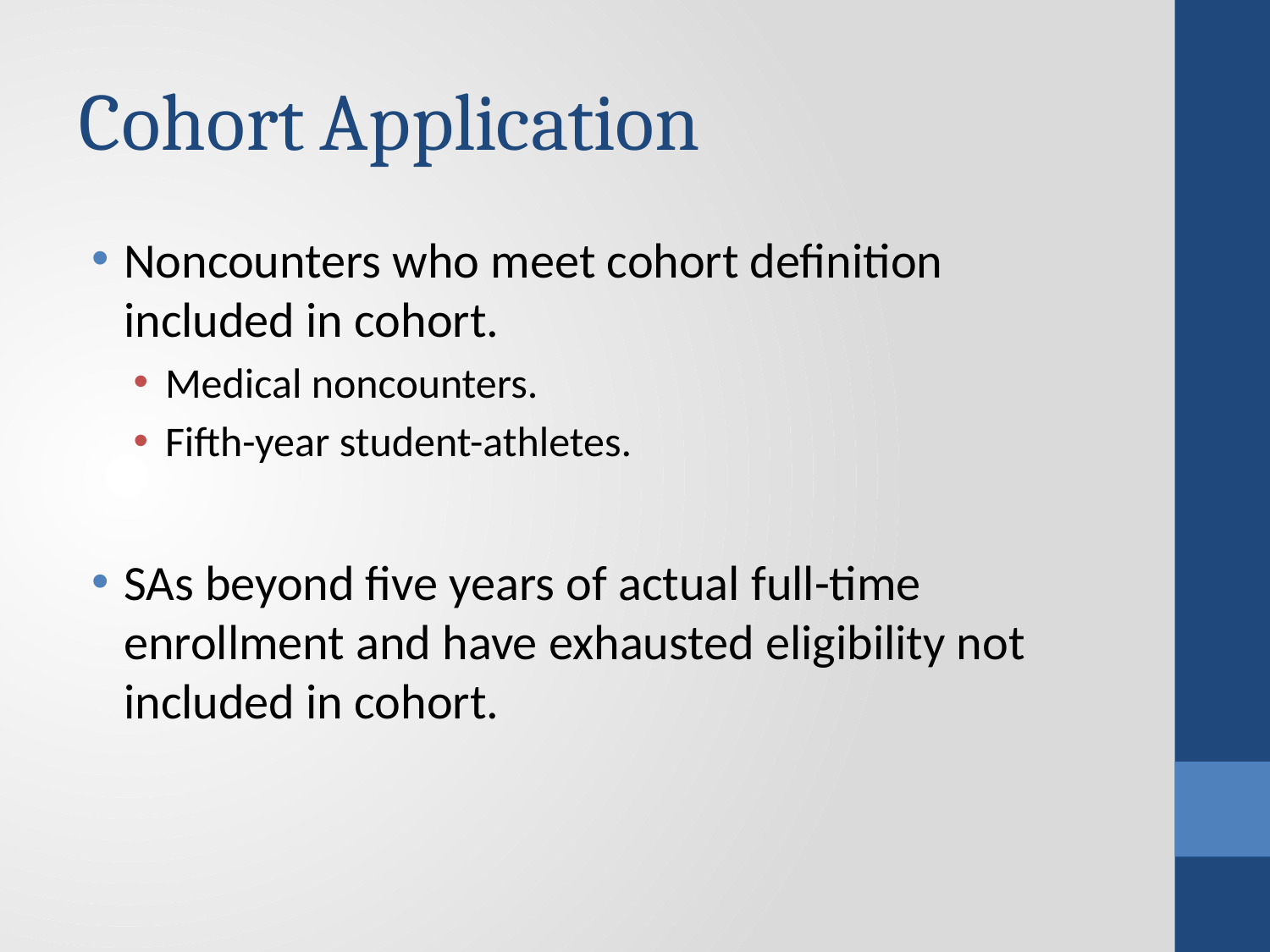

# Cohort Application
Noncounters who meet cohort definition included in cohort.
Medical noncounters.
Fifth-year student-athletes.

SAs beyond five years of actual full-time enrollment and have exhausted eligibility not included in cohort.